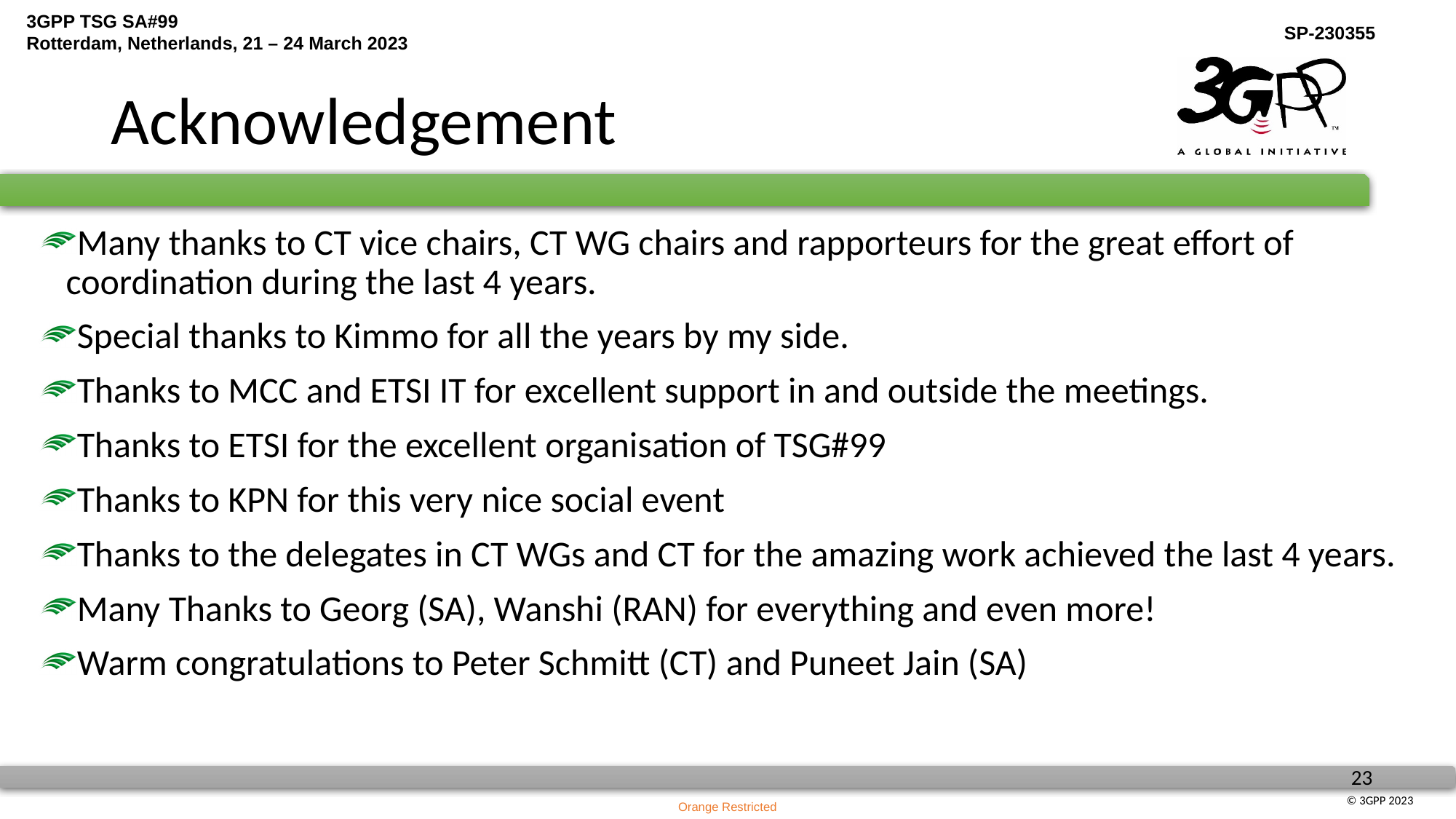

# Acknowledgement
Many thanks to CT vice chairs, CT WG chairs and rapporteurs for the great effort of coordination during the last 4 years.
Special thanks to Kimmo for all the years by my side.
Thanks to MCC and ETSI IT for excellent support in and outside the meetings.
Thanks to ETSI for the excellent organisation of TSG#99
Thanks to KPN for this very nice social event
Thanks to the delegates in CT WGs and CT for the amazing work achieved the last 4 years.
Many Thanks to Georg (SA), Wanshi (RAN) for everything and even more!
Warm congratulations to Peter Schmitt (CT) and Puneet Jain (SA)